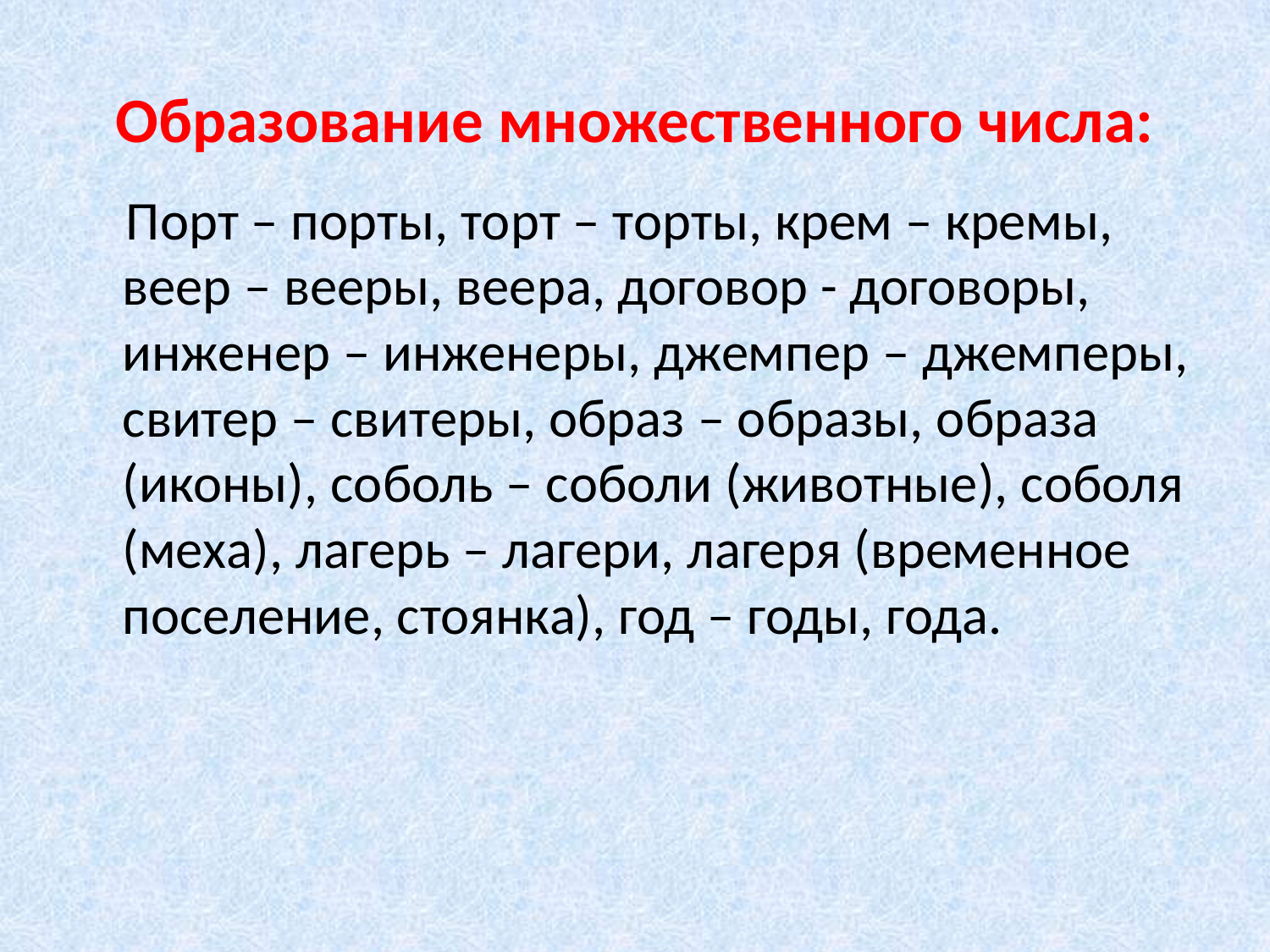

# Образование множественного числа:
    Порт – порты, торт – торты, крем – кремы, веер – вееры, веера, договор - договоры, инженер – инженеры, джемпер – джемперы, свитер – свитеры, образ – образы, образа (иконы), соболь – соболи (животные), соболя (меха), лагерь – лагери, лагеря (временное поселение, стоянка), год – годы, года.